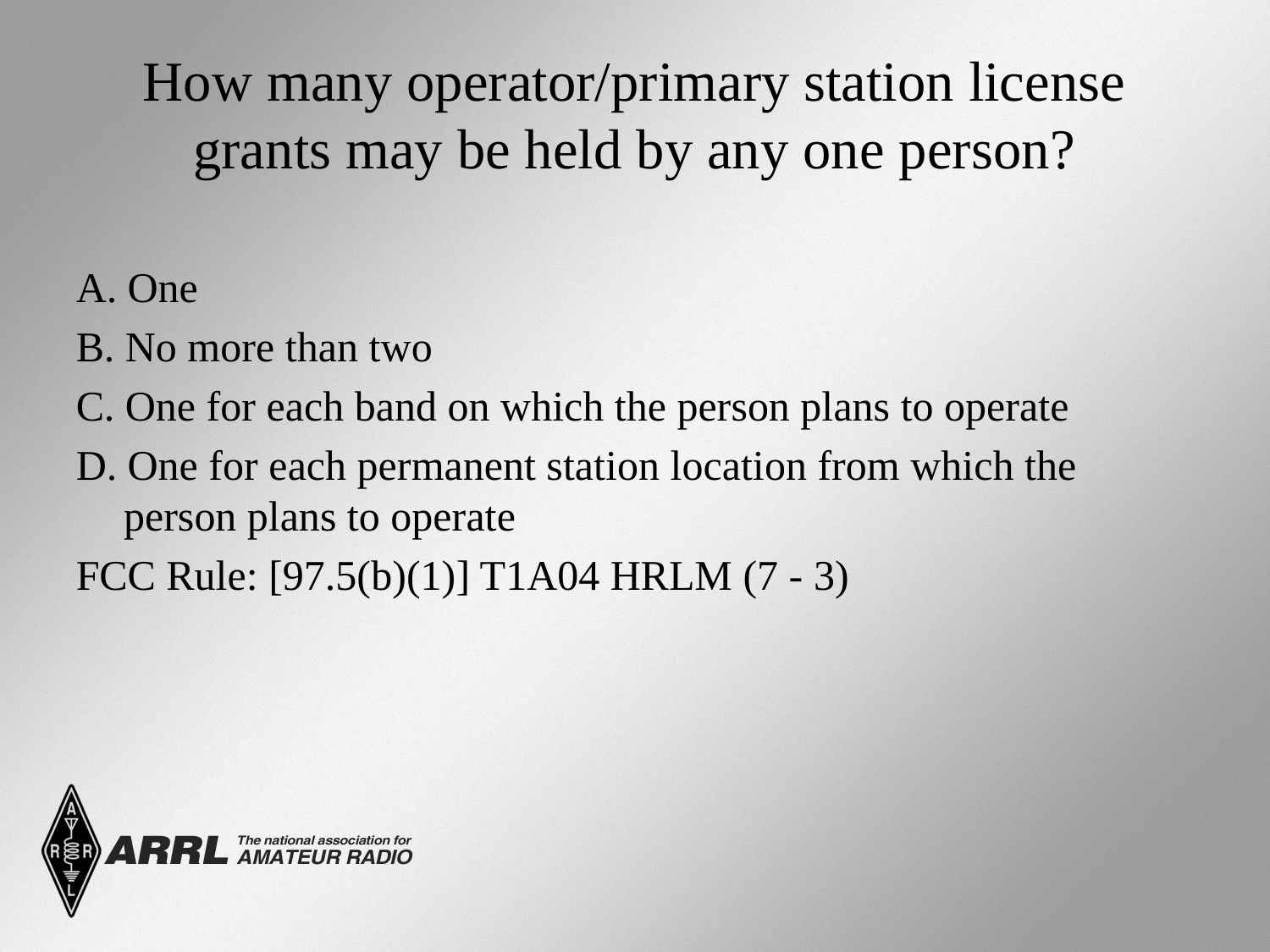

# How many operator/primary station license grants may be held by any one person?
A. One
B. No more than two
C. One for each band on which the person plans to operate
D. One for each permanent station location from which the person plans to operate
FCC Rule: [97.5(b)(1)] T1A04 HRLM (7 - 3)